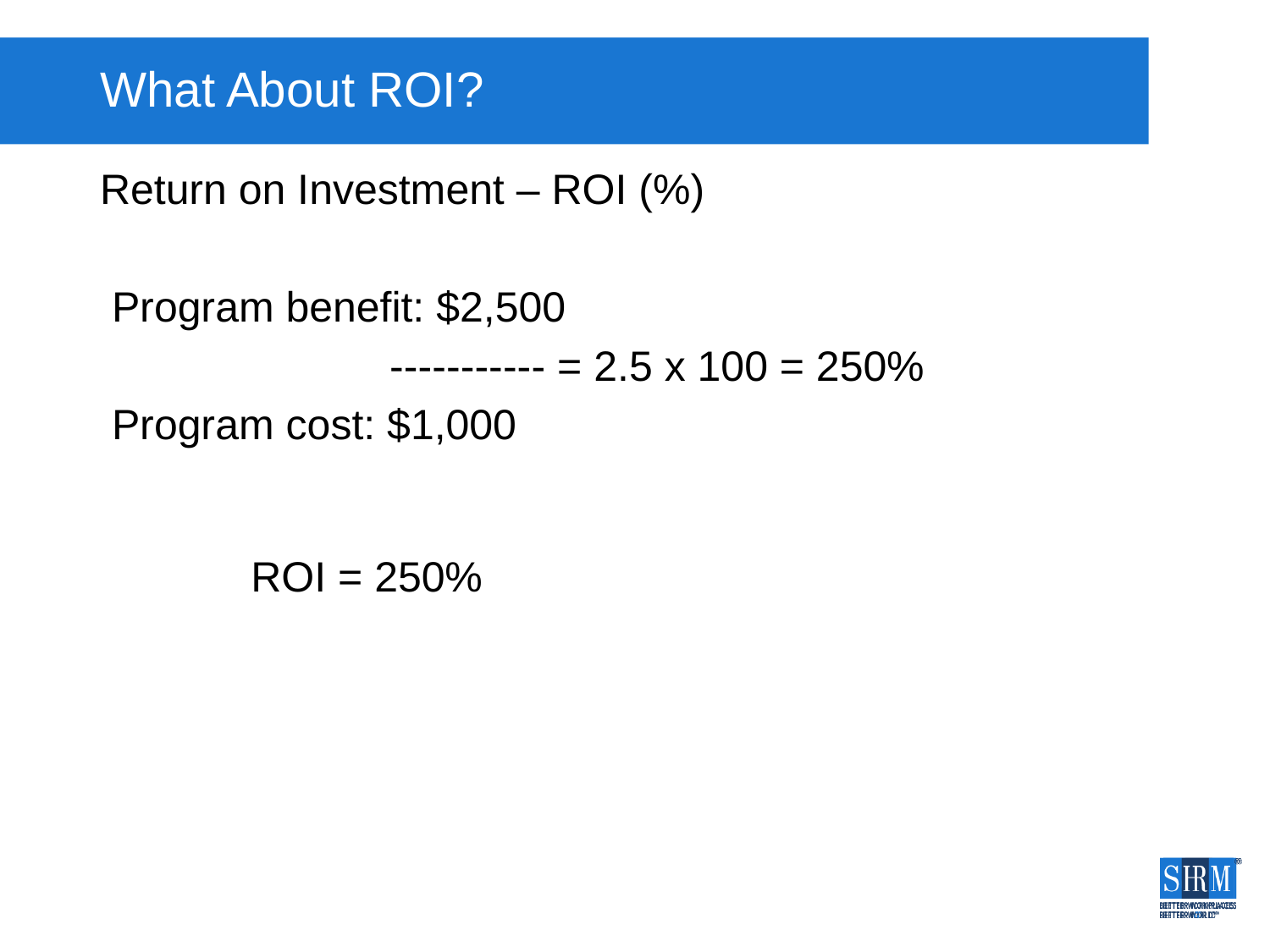

# What About ROI?
Return on Investment – ROI (%)

 Program benefit: $2,500
 	 		 ----------- = 2.5 x 100 = 250%
 Program cost: $1,000

	ROI = 250%